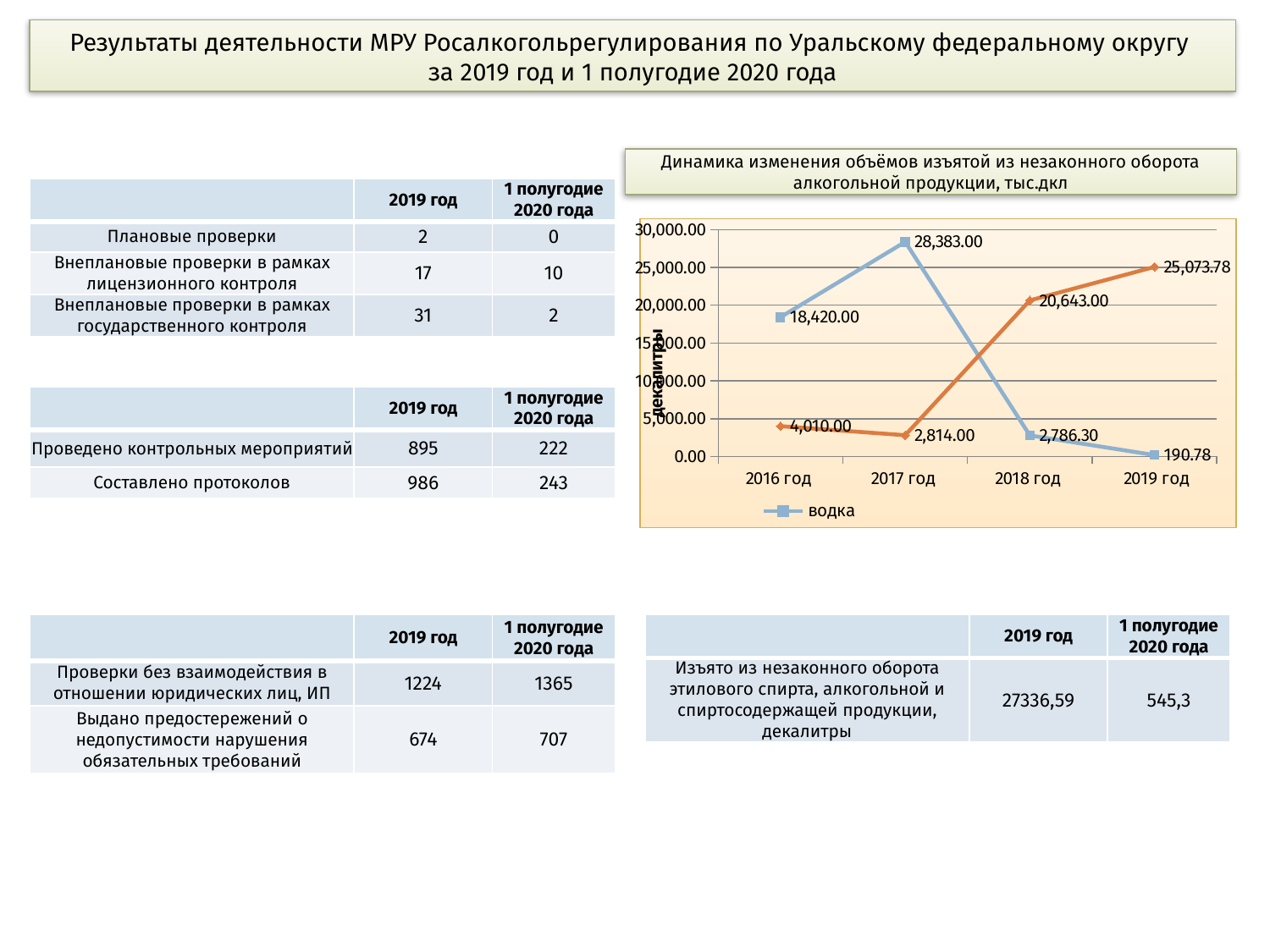

Результаты деятельности МРУ Росалкогольрегулирования по Уральскому федеральному округу
за 2019 год и 1 полугодие 2020 года
Динамика изменения объёмов изъятой из незаконного оборота алкогольной продукции, тыс.дкл
|  | 2019 год | 1 полугодие 2020 года |
| --- | --- | --- |
| Плановые проверки | 2 | 0 |
| Внеплановые проверки в рамках лицензионного контроля | 17 | 10 |
| Внеплановые проверки в рамках государственного контроля | 31 | 2 |

### Chart

| Category | водка | пиво и пивные напитки |
|---|---|---|
| 2016 год  | 18420.0 | 4010.0 |
| 2017 год  | 28383.0 | 2814.0 |
| 2018 год  | 2786.3 | 20643.0 |
|  2019 год | 190.78 | 25073.78000000002 |
|  | 2019 год | 1 полугодие 2020 года |
| --- | --- | --- |
| Проведено контрольных мероприятий | 895 | 222 |
| Составлено протоколов | 986 | 243 |
|  | 2019 год | 1 полугодие 2020 года |
| --- | --- | --- |
| Проверки без взаимодействия в отношении юридических лиц, ИП | 1224 | 1365 |
| Выдано предостережений о недопустимости нарушения обязательных требований | 674 | 707 |
|  | 2019 год | 1 полугодие 2020 года |
| --- | --- | --- |
| Изъято из незаконного оборота этилового спирта, алкогольной и спиртосодержащей продукции, декалитры | 27336,59 | 545,3 |